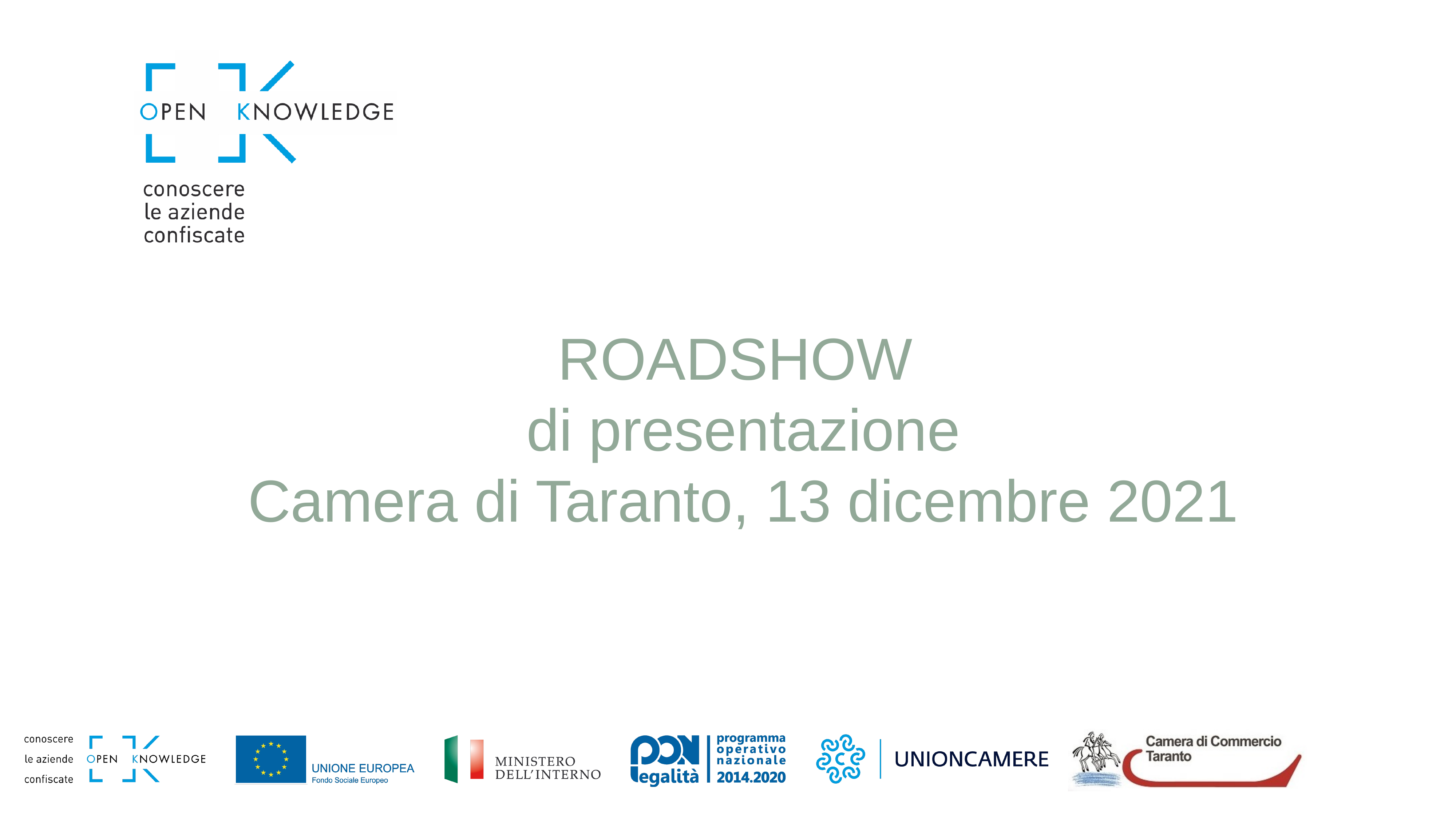

ROADSHOW
di presentazione
Camera di Taranto, 13 dicembre 2021